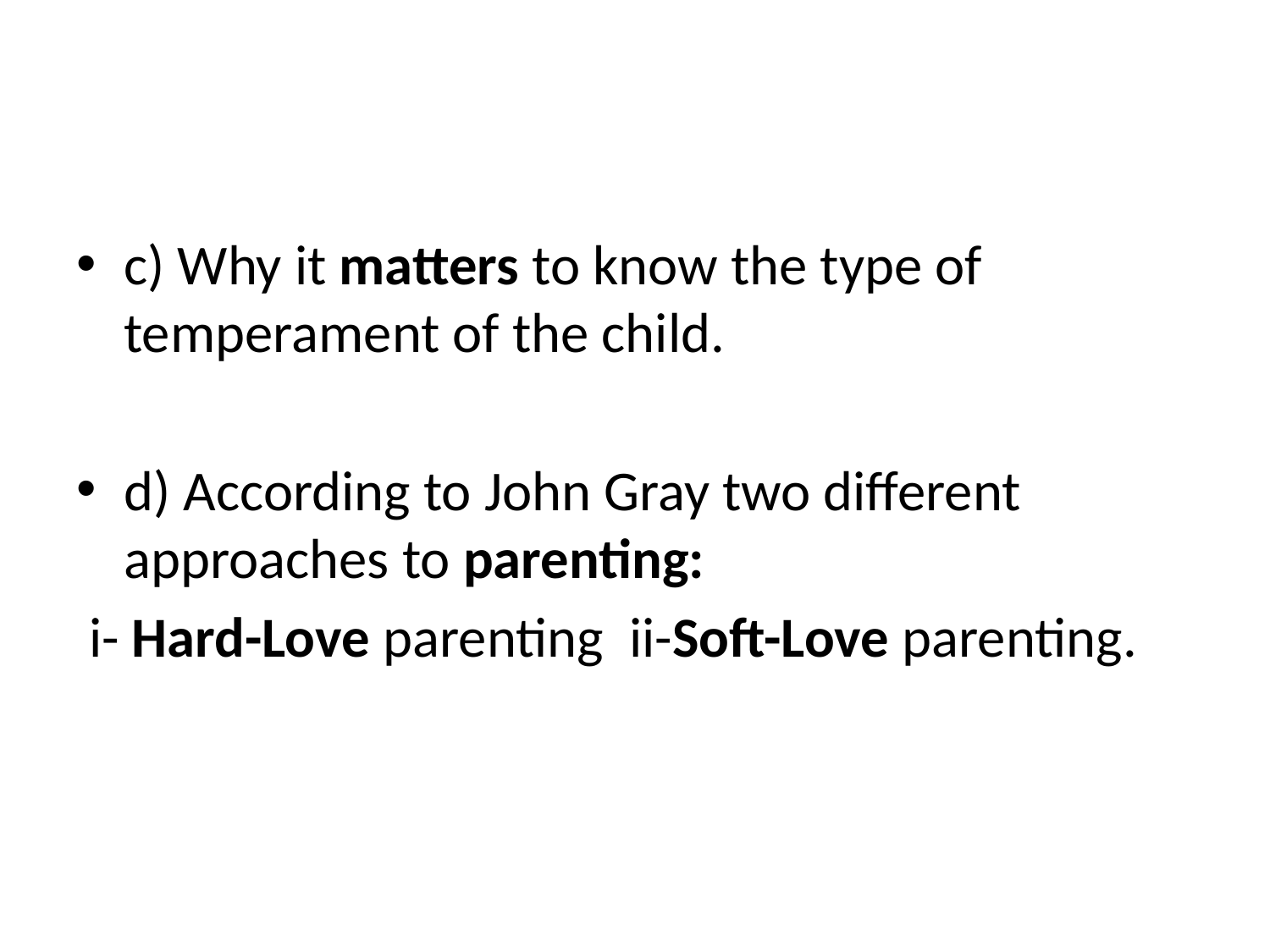

#
c) Why it matters to know the type of temperament of the child.

d) According to John Gray two different approaches to parenting:
 i- Hard-Love parenting  ii-Soft-Love parenting.